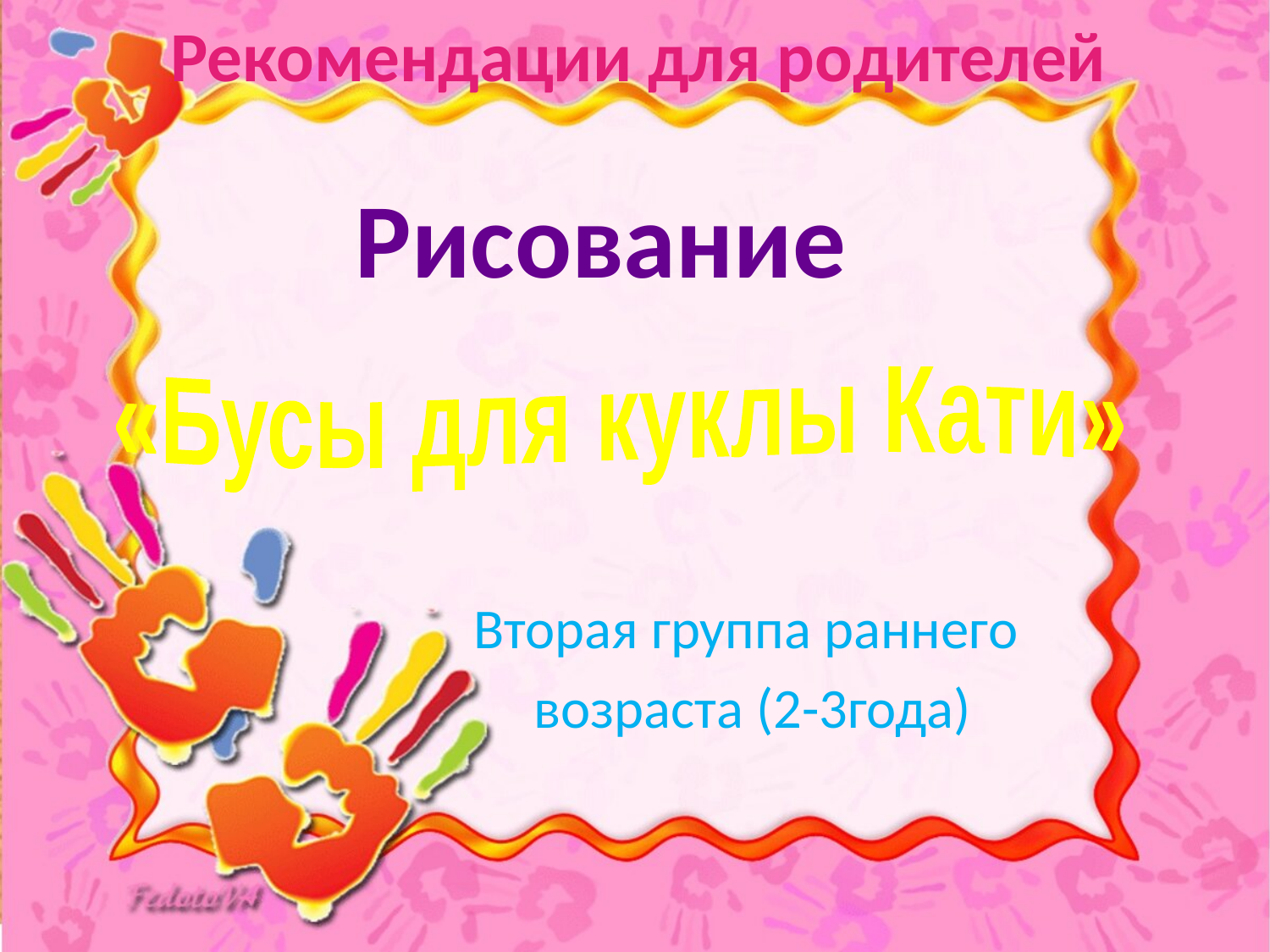

Рекомендации для родителей
Рисование
«Бусы для куклы Кати»
Вторая группа раннего
возраста (2-3года)